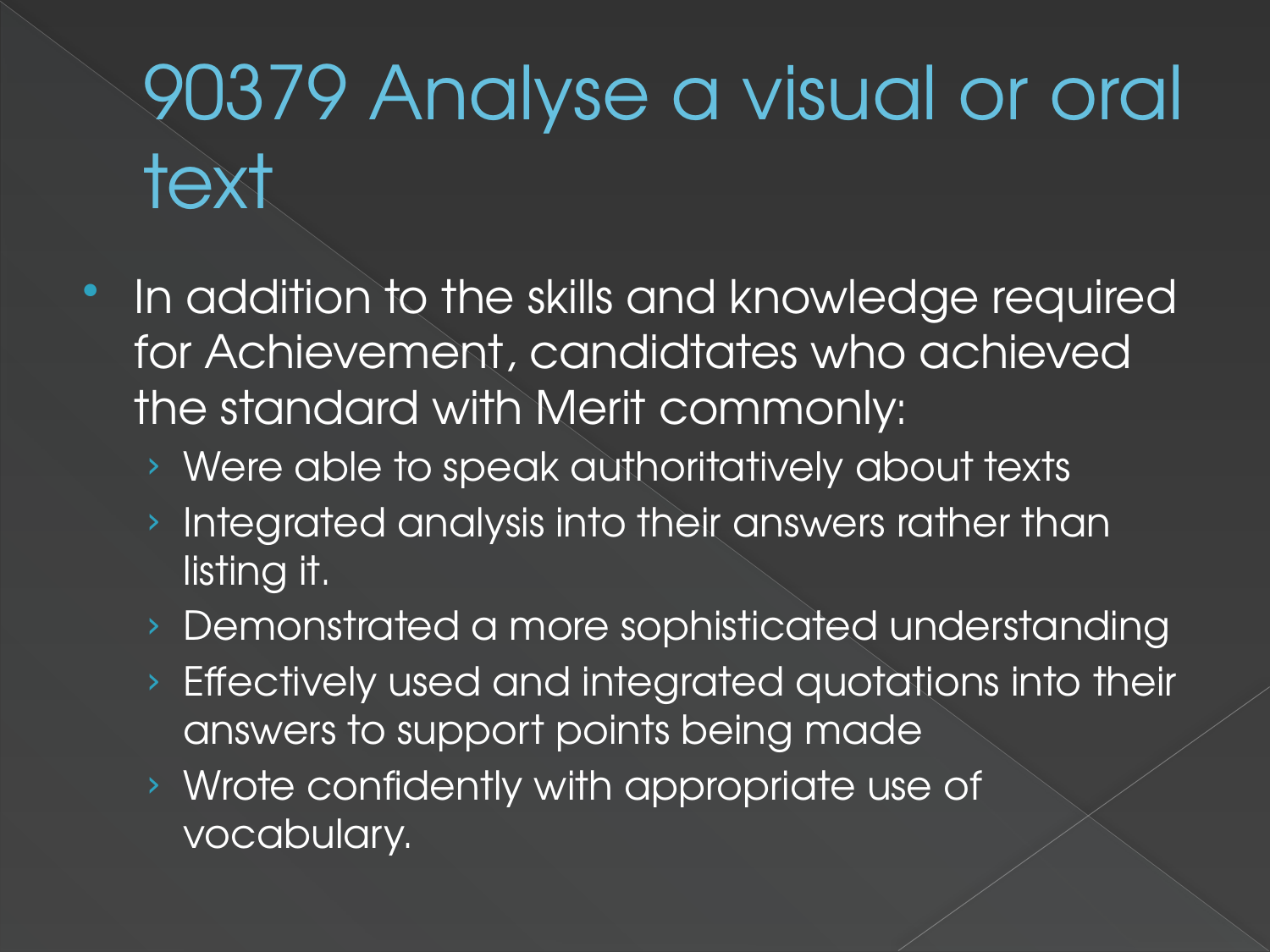

# 90379 Analyse a visual or oral text
In addition to the skills and knowledge required for Achievement, candidtates who achieved the standard with Merit commonly:
Were able to speak authoritatively about texts
Integrated analysis into their answers rather than listing it.
Demonstrated a more sophisticated understanding
Effectively used and integrated quotations into their answers to support points being made
Wrote confidently with appropriate use of vocabulary.